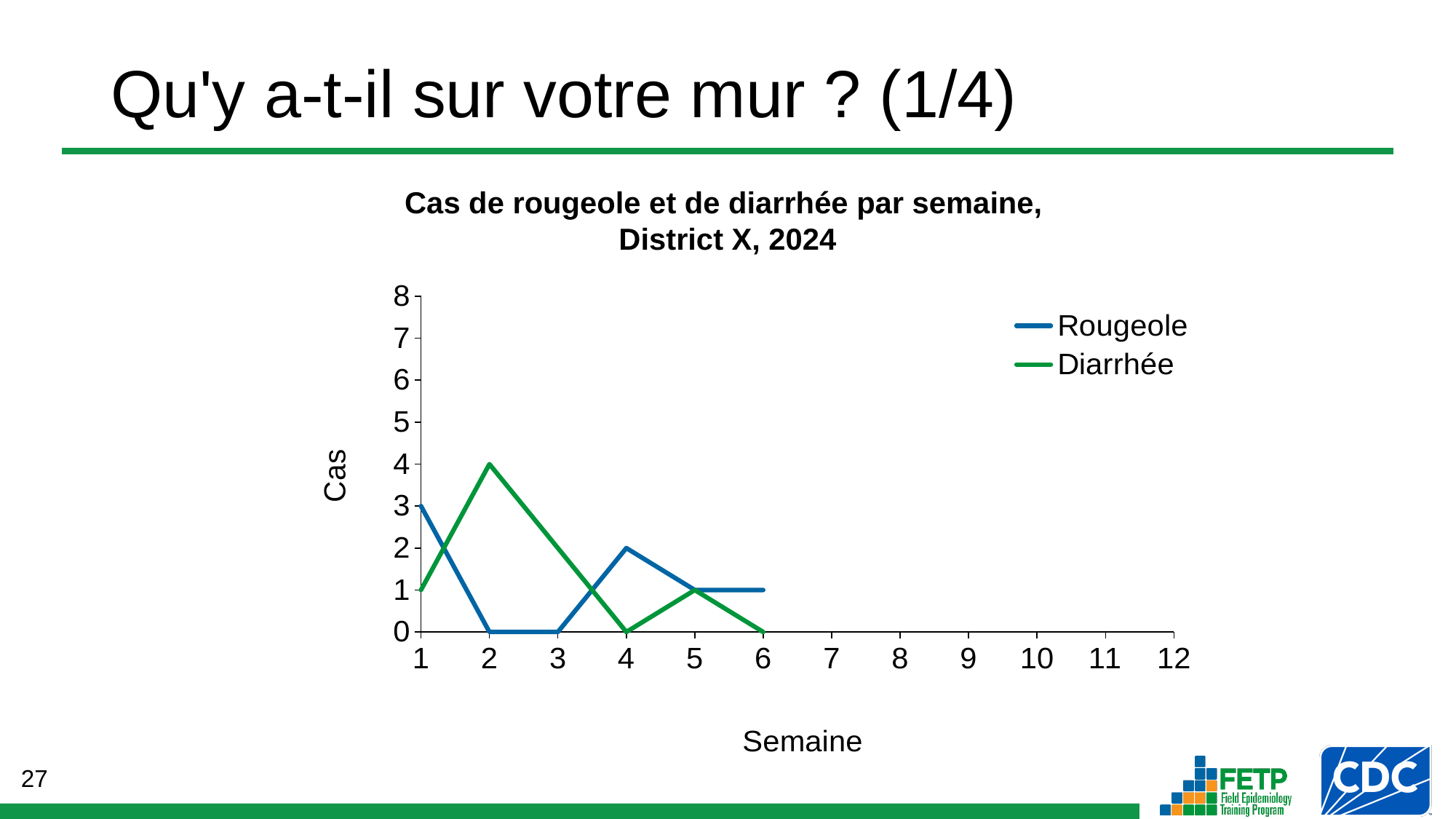

# Qu'y a-t-il sur votre mur ? (1/4)
Cas de rougeole et de diarrhée par semaine,
District X, 2024

### Chart

| Category | Rougeole | Diarrhée |
|---|---|---|
| 1 | 3.0 | 1.0 |
| 2 | 0.0 | 4.0 |
| 3 | 0.0 | 2.0 |
| 4 | 2.0 | 0.0 |
| 5 | 1.0 | 1.0 |
| 6 | 1.0 | 0.0 |
| 7 | None | None |
| 8 | None | None |
| 9 | None | None |
| 10 | None | None |
| 11 | None | None |
| 12 | None | None |